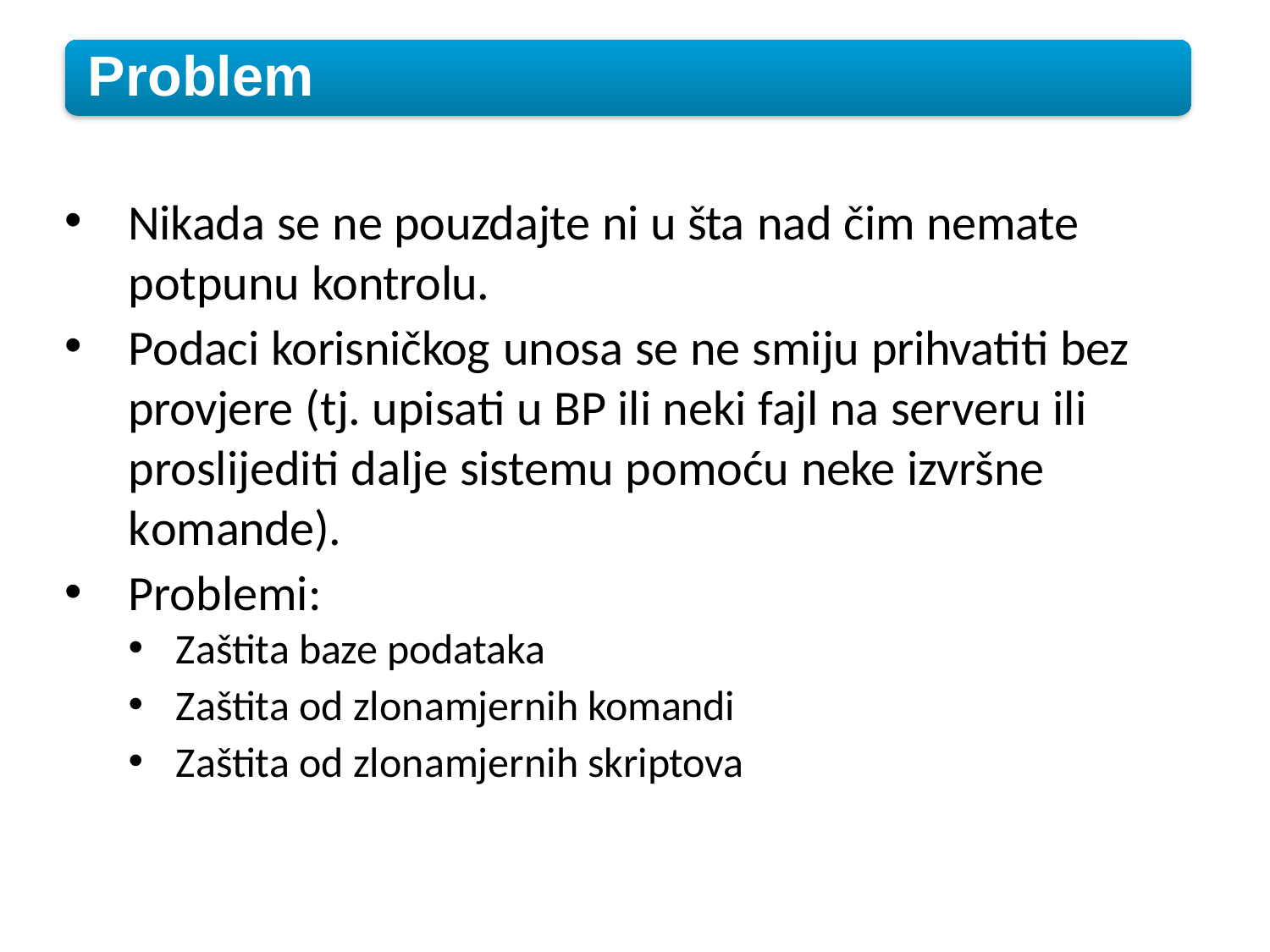

Problem
Nikada se ne pouzdajte ni u šta nad čim nemate potpunu kontrolu.
Podaci korisničkog unosa se ne smiju prihvatiti bez provjere (tj. upisati u BP ili neki fajl na serveru ili proslijediti dalje sistemu pomoću neke izvršne komande).
Problemi:
Zaštita baze podataka
Zaštita od zlonamjernih komandi
Zaštita od zlonamjernih skriptova